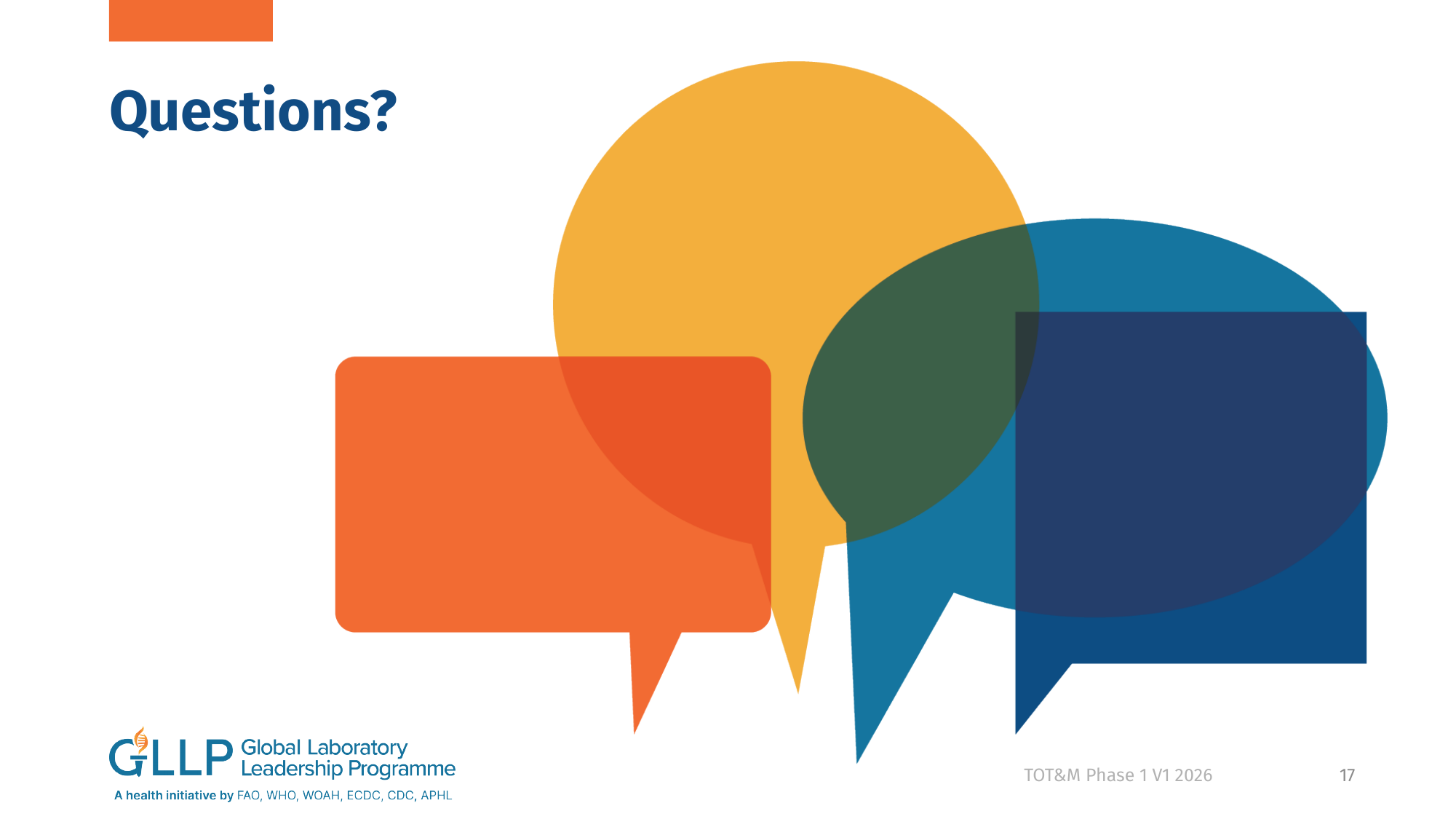

# Questions?
TOT&M Phase 1 V1 2026
17